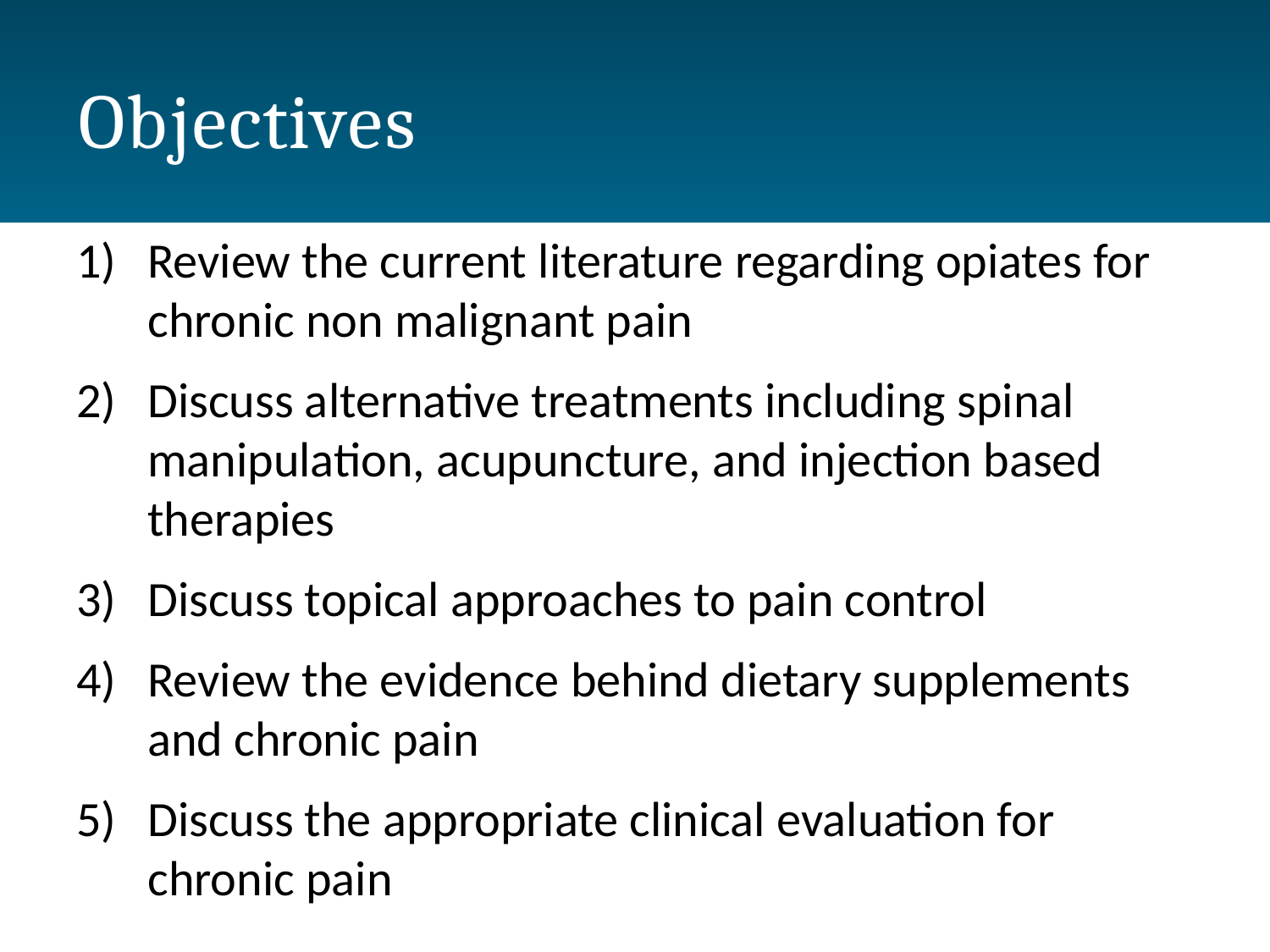

# Objectives
Review the current literature regarding opiates for chronic non malignant pain
Discuss alternative treatments including spinal manipulation, acupuncture, and injection based therapies
Discuss topical approaches to pain control
Review the evidence behind dietary supplements and chronic pain
Discuss the appropriate clinical evaluation for chronic pain